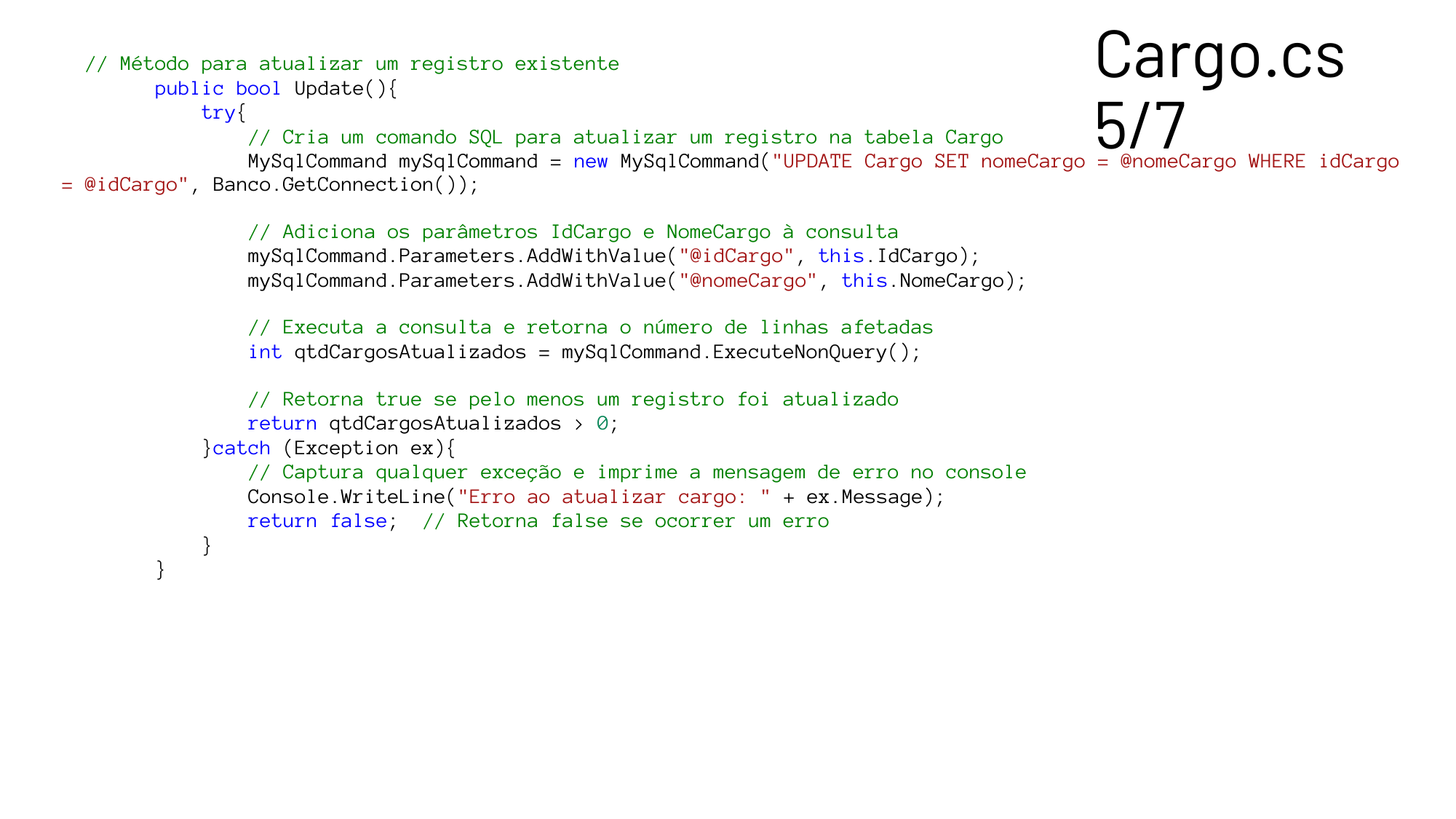

# Cargo.cs 5/7
  // Método para atualizar um registro existente
        public bool Update(){
            try{
                // Cria um comando SQL para atualizar um registro na tabela Cargo
                MySqlCommand mySqlCommand = new MySqlCommand("UPDATE Cargo SET nomeCargo = @nomeCargo WHERE idCargo = @idCargo", Banco.GetConnection());
                // Adiciona os parâmetros IdCargo e NomeCargo à consulta
                mySqlCommand.Parameters.AddWithValue("@idCargo", this.IdCargo);
                mySqlCommand.Parameters.AddWithValue("@nomeCargo", this.NomeCargo);
                // Executa a consulta e retorna o número de linhas afetadas
                int qtdCargosAtualizados = mySqlCommand.ExecuteNonQuery();
                // Retorna true se pelo menos um registro foi atualizado
                return qtdCargosAtualizados > 0;
            }catch (Exception ex){
                // Captura qualquer exceção e imprime a mensagem de erro no console
                Console.WriteLine("Erro ao atualizar cargo: " + ex.Message);
                return false;  // Retorna false se ocorrer um erro
            }
        }